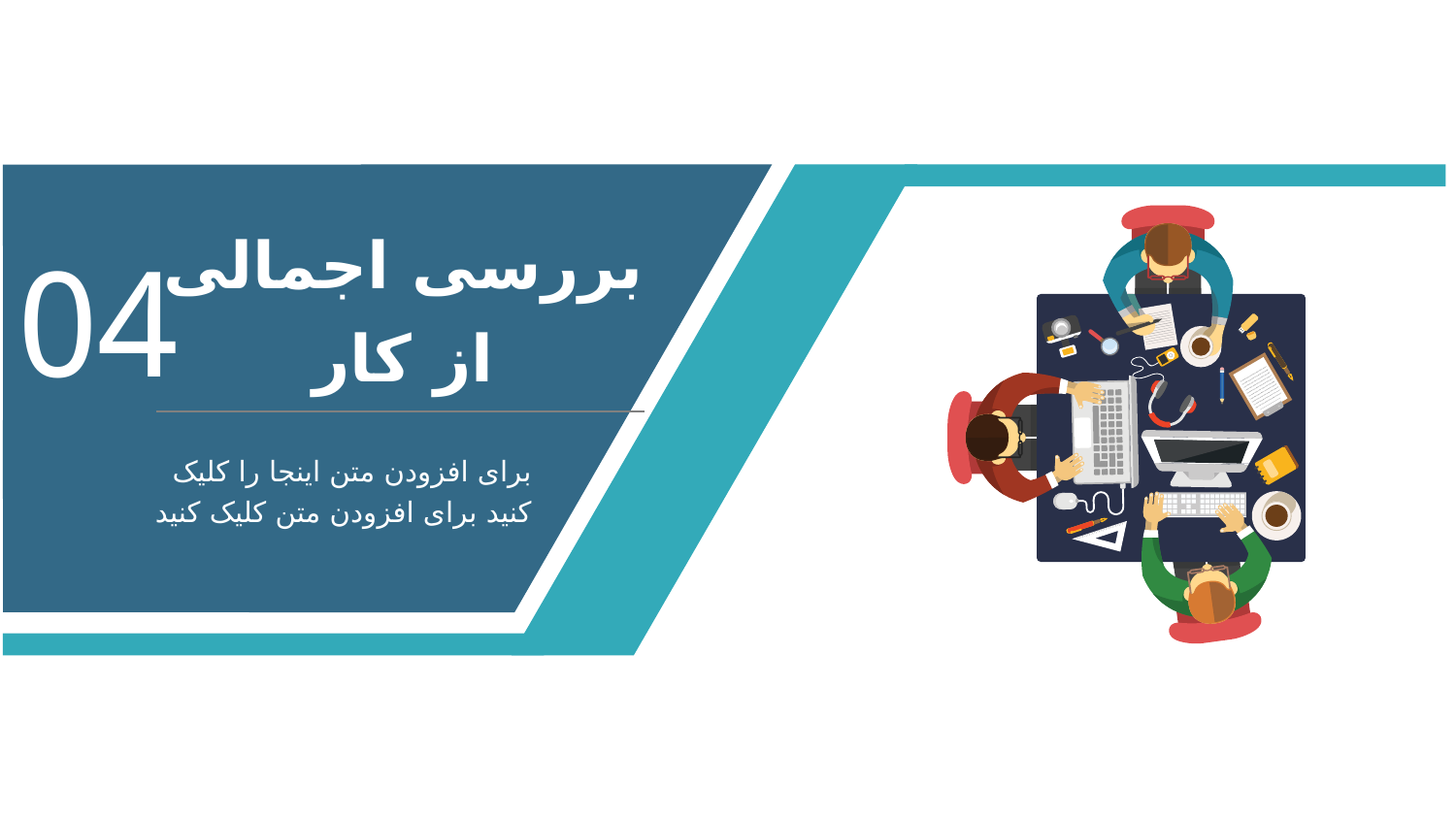

بررسی اجمالی
از کار

04
برای افزودن متن اینجا را کلیک کنید برای افزودن متن کلیک کنید